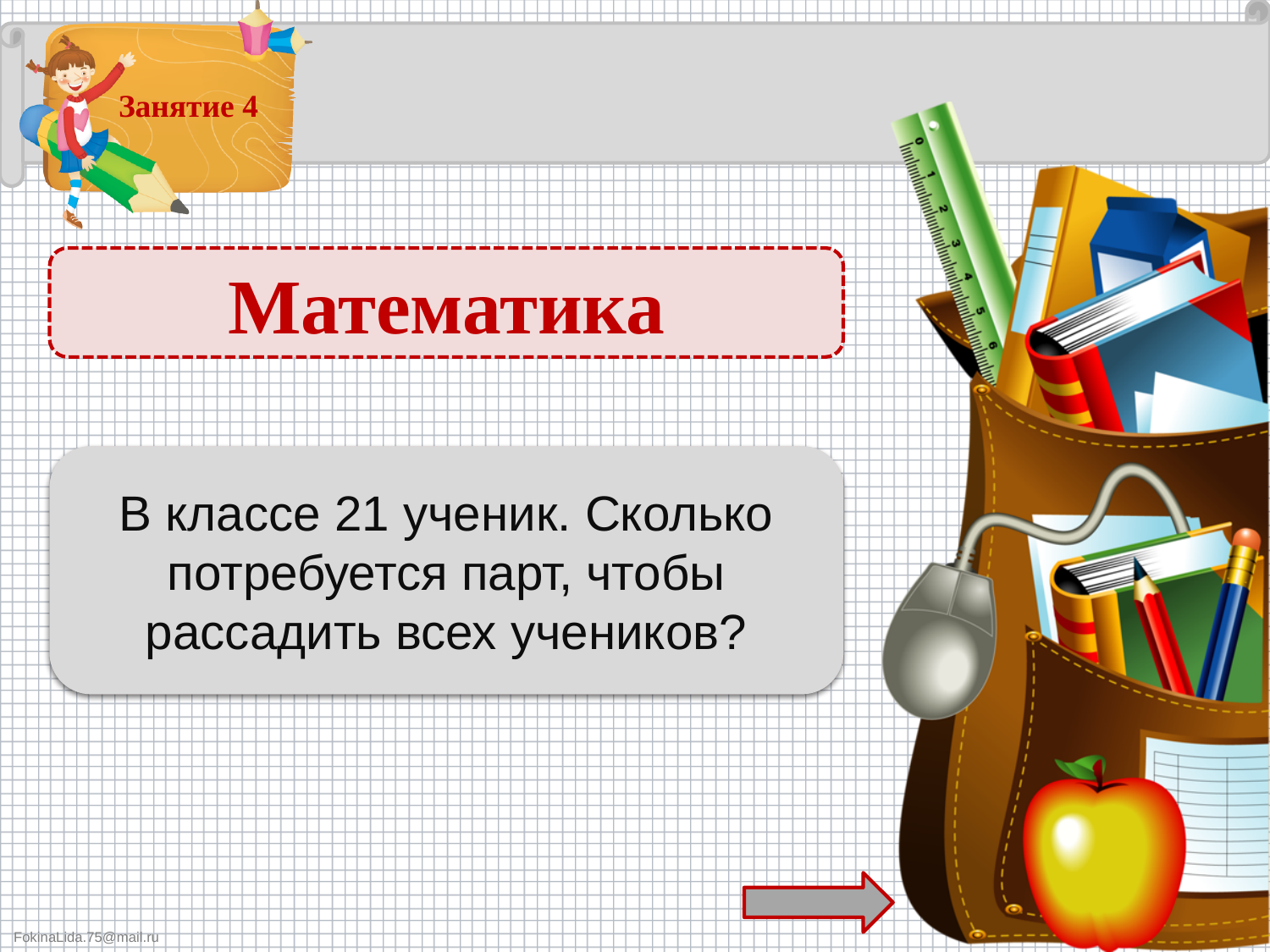

Математика
11 парт – 1 б.
В классе 21 ученик. Сколько потребуется парт, чтобы рассадить всех учеников?